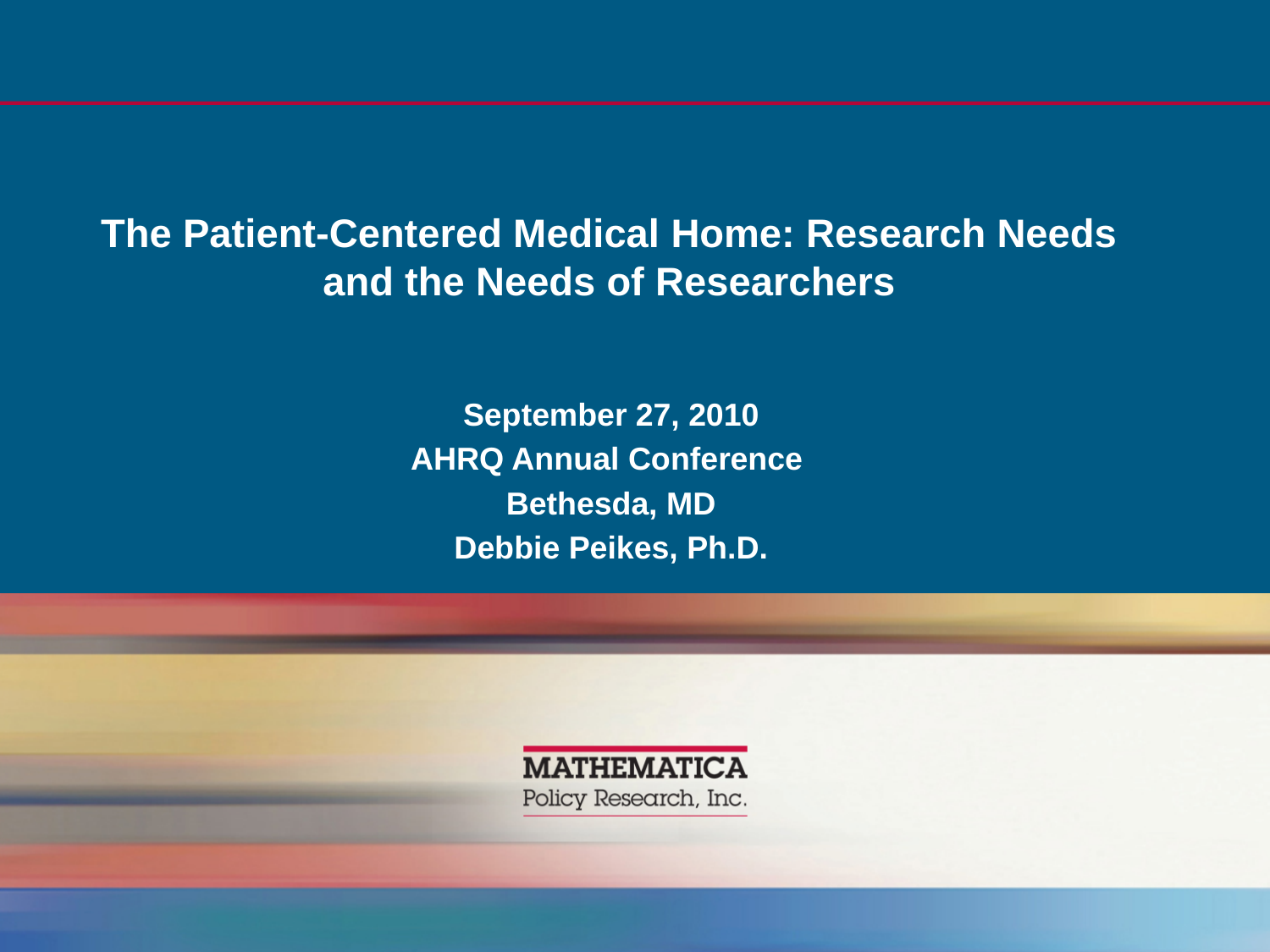

The Patient-Centered Medical Home: Research Needs and the Needs of Researchers
September 27, 2010
AHRQ Annual Conference
Bethesda, MD
Debbie Peikes, Ph.D.